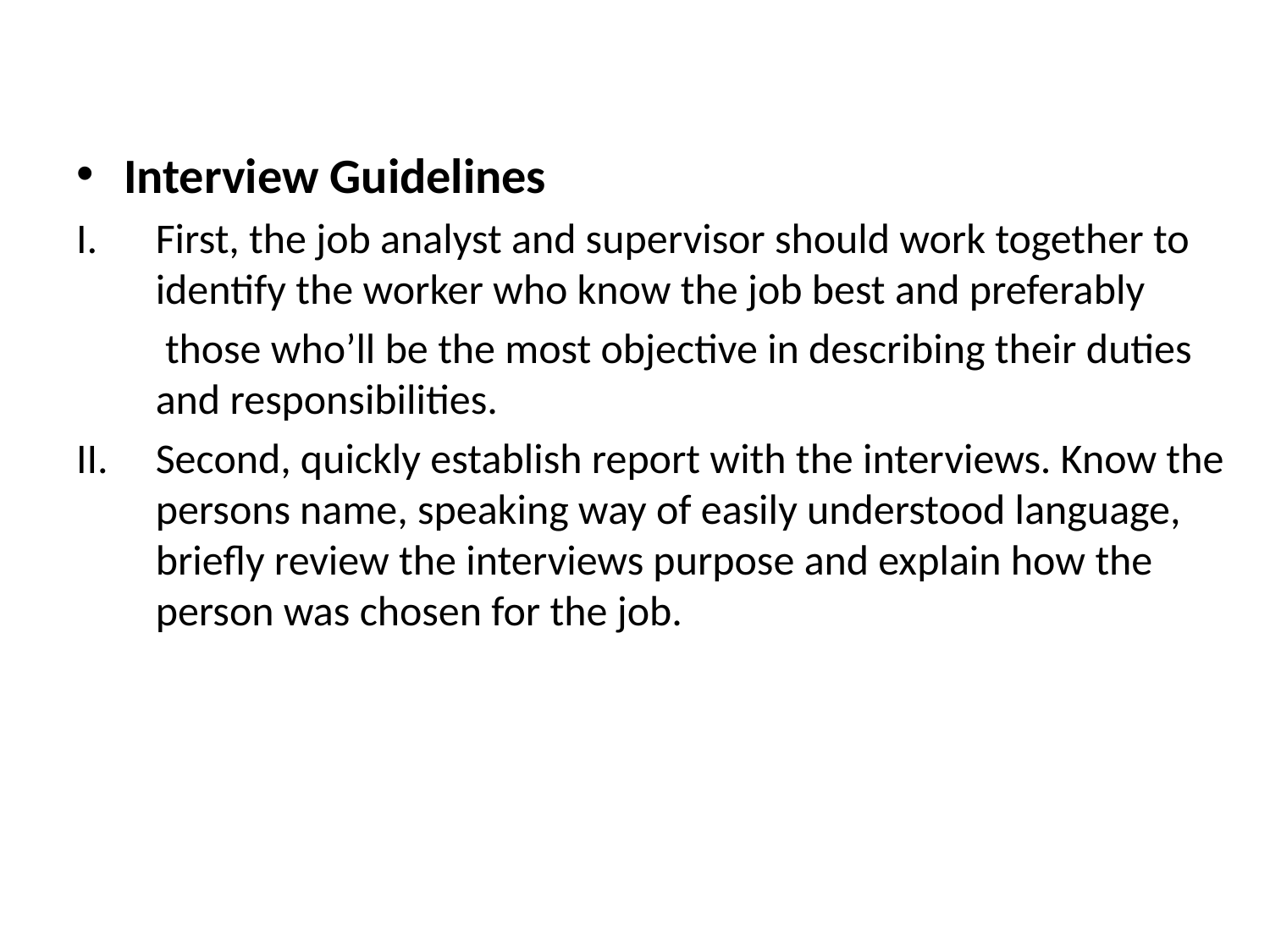

Interview Guidelines
First, the job analyst and supervisor should work together to identify the worker who know the job best and preferably
	 those who’ll be the most objective in describing their duties and responsibilities.
Second, quickly establish report with the interviews. Know the persons name, speaking way of easily understood language, briefly review the interviews purpose and explain how the person was chosen for the job.